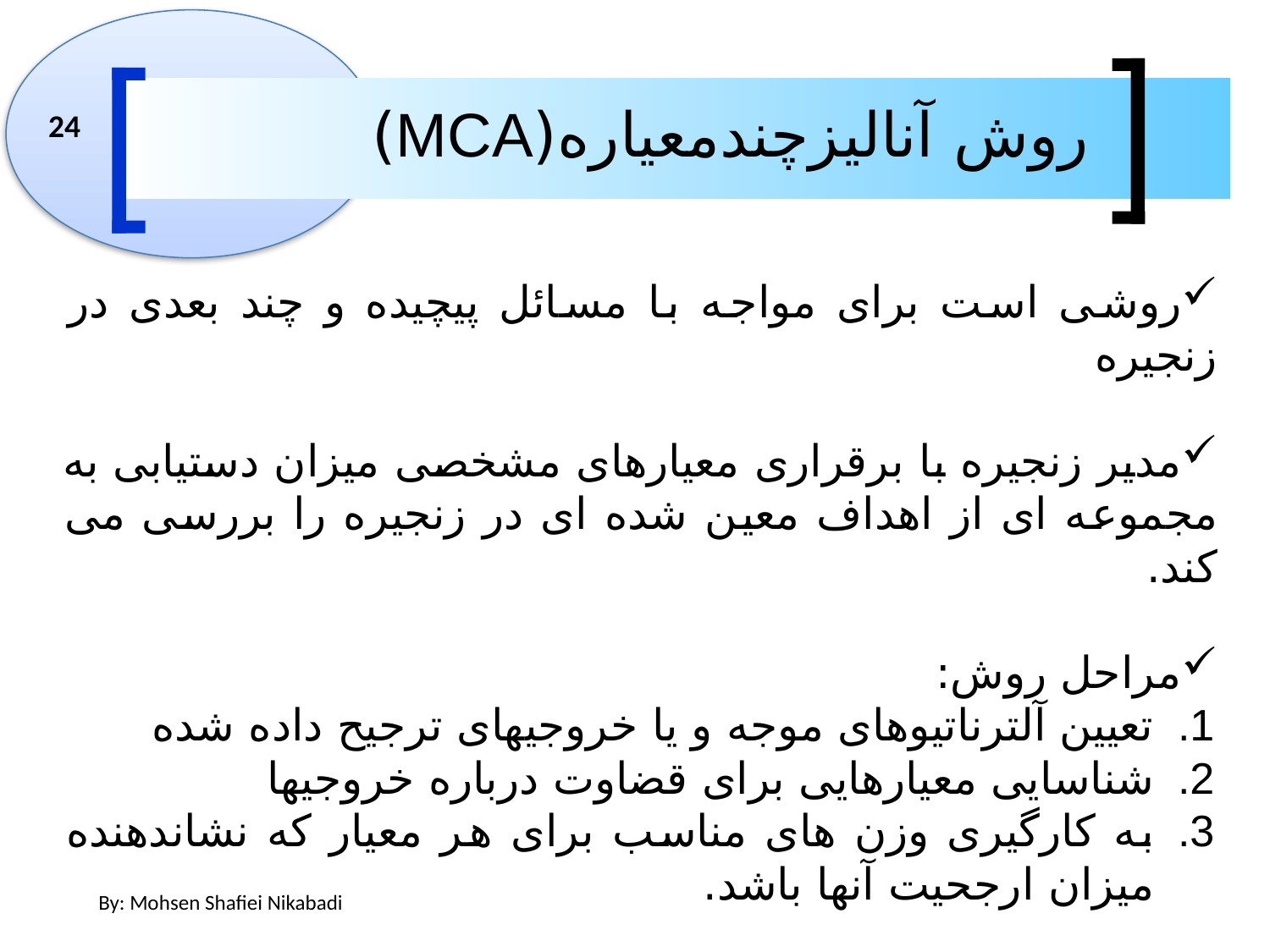

روش آنالیزچندمعیاره(MCA)
24
روشی است برای مواجه با مسائل پیچیده و چند بعدی در زنجیره

مدیر زنجیره با برقراری معیارهای مشخصی میزان دستیابی به مجموعه ای از اهداف معین شده ای در زنجیره را بررسی می کند.

مراحل روش:
تعیین آلترناتیوهای موجه و یا خروجیهای ترجیح داده شده
شناسایی معیارهایی برای قضاوت درباره خروجیها
به کارگیری وزن های مناسب برای هر معیار که نشاندهنده میزان ارجحیت آنها باشد.
By: Mohsen Shafiei Nikabadi